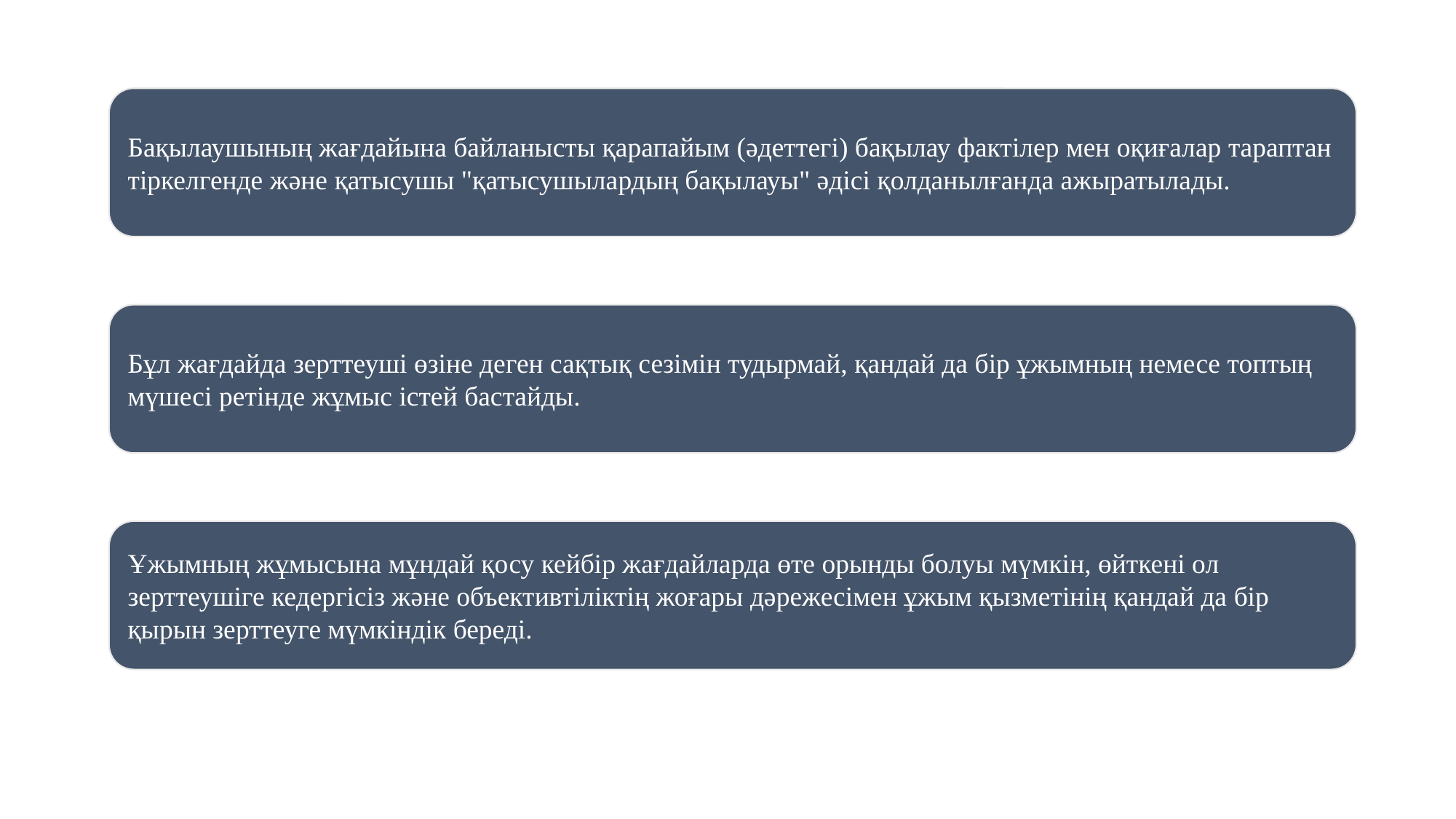

Бақылаушының жағдайына байланысты қарапайым (әдеттегі) бақылау фактілер мен оқиғалар тараптан тіркелгенде және қатысушы "қатысушылардың бақылауы" әдісі қолданылғанда ажыратылады.
Бұл жағдайда зерттеуші өзіне деген сақтық сезімін тудырмай, қандай да бір ұжымның немесе топтың мүшесі ретінде жұмыс істей бастайды.
Ұжымның жұмысына мұндай қосу кейбір жағдайларда өте орынды болуы мүмкін, өйткені ол зерттеушіге кедергісіз және объективтіліктің жоғары дәрежесімен ұжым қызметінің қандай да бір қырын зерттеуге мүмкіндік береді.